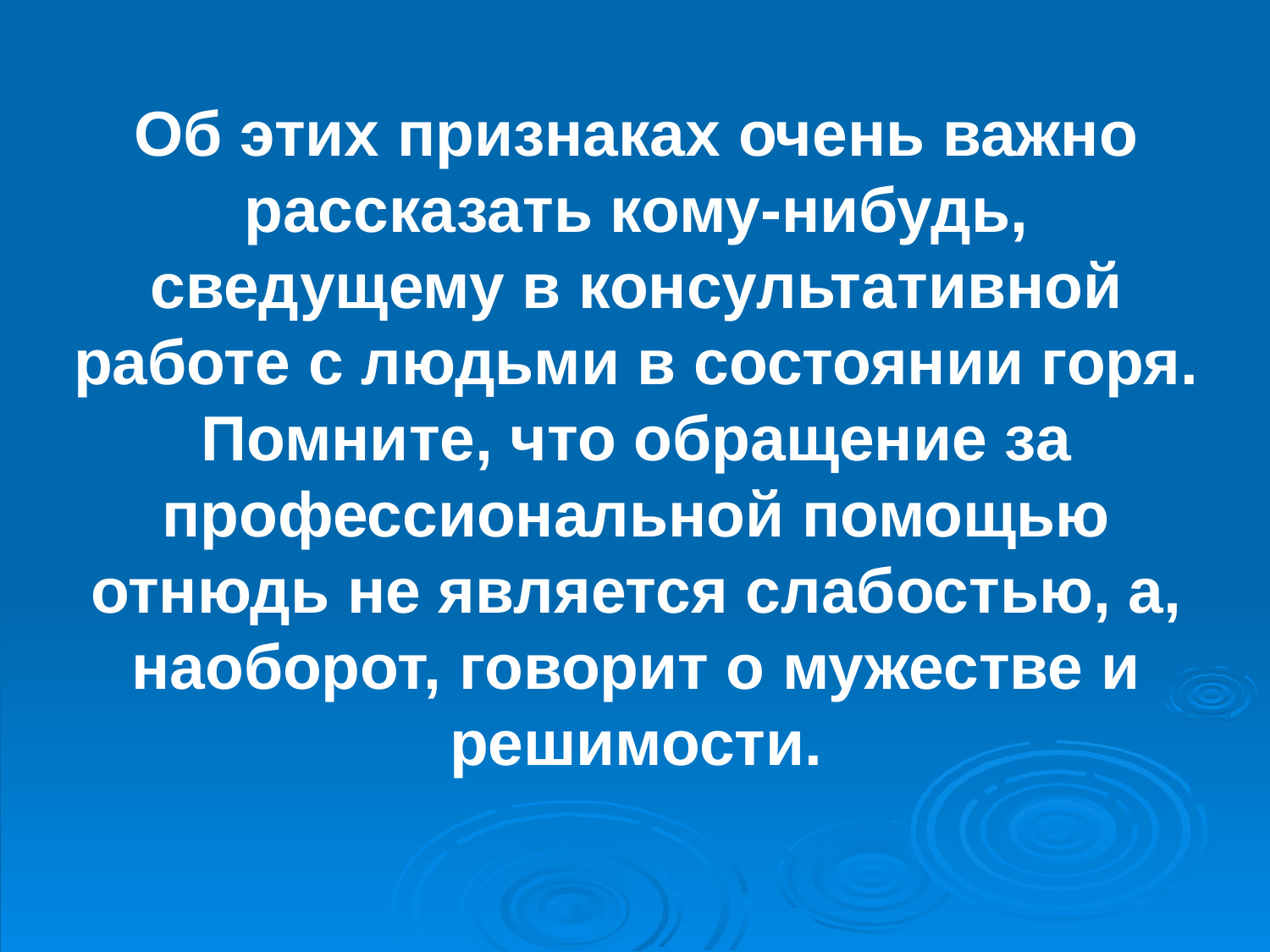

Об этих признаках очень важно рассказать кому-нибудь, сведущему в консультативной работе с людьми в состоянии горя.
Помните, что обращение за профессиональной помощью отнюдь не является слабостью, а, наоборот, говорит о мужестве и решимости.